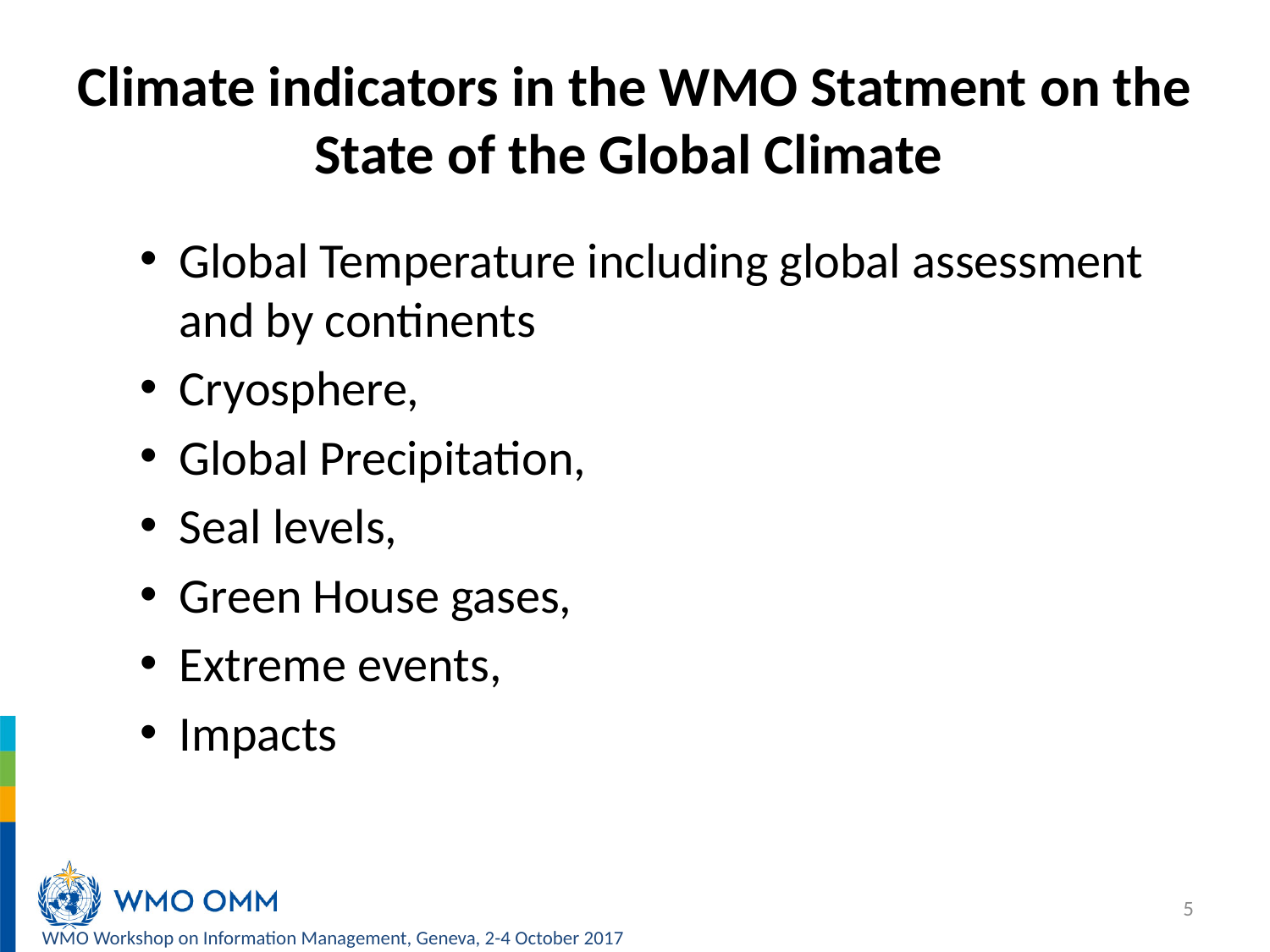

# Climate indicators in the WMO Statment on the State of the Global Climate
Global Temperature including global assessment and by continents
Cryosphere,
Global Precipitation,
Seal levels,
Green House gases,
Extreme events,
Impacts
5
WMO Workshop on Information Management, Geneva, 2-4 October 2017